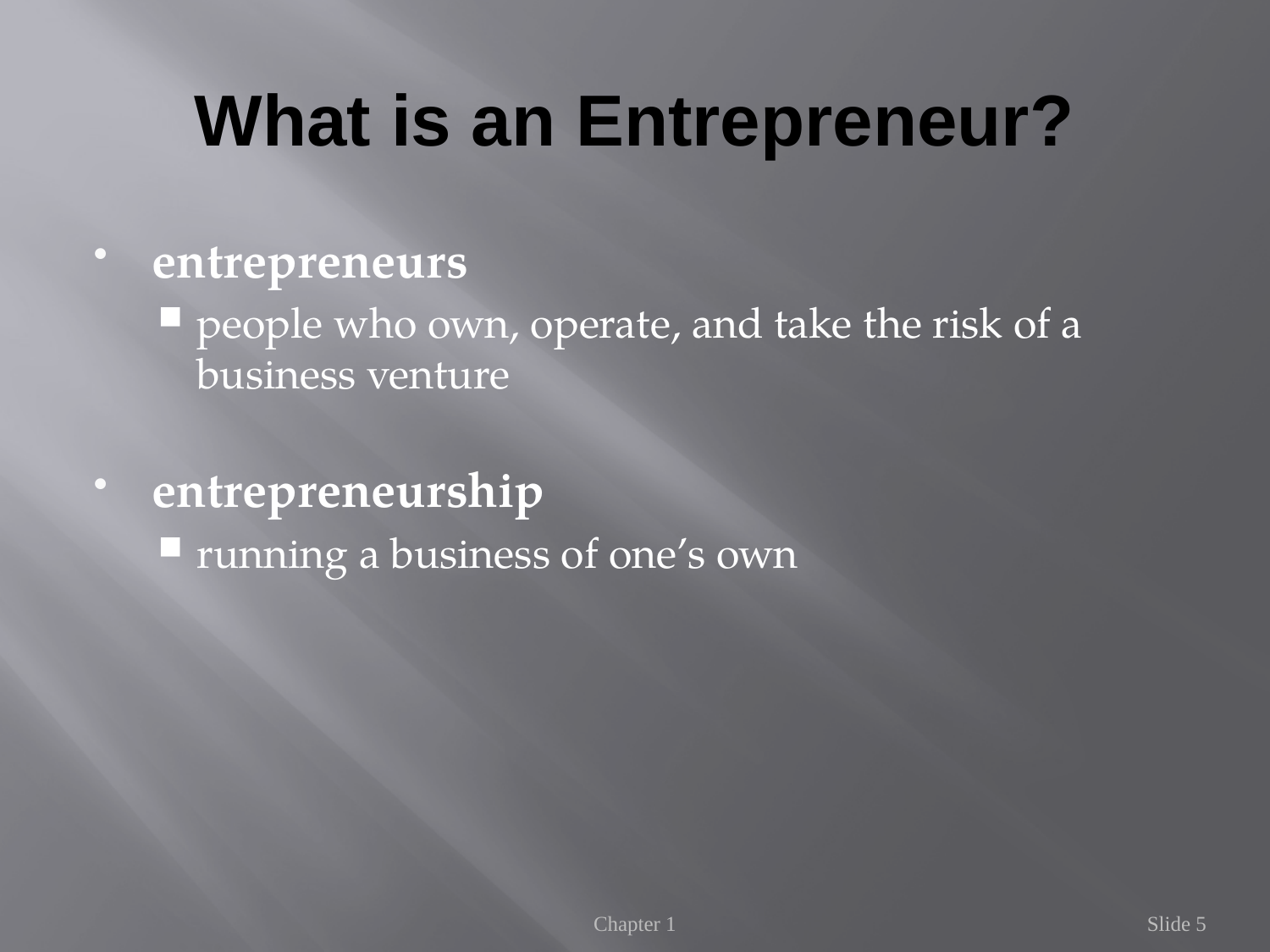

# What is an Entrepreneur?
entrepreneurs
people who own, operate, and take the risk of a business venture
entrepreneurship
running a business of one’s own

Chapter 1
Slide 5